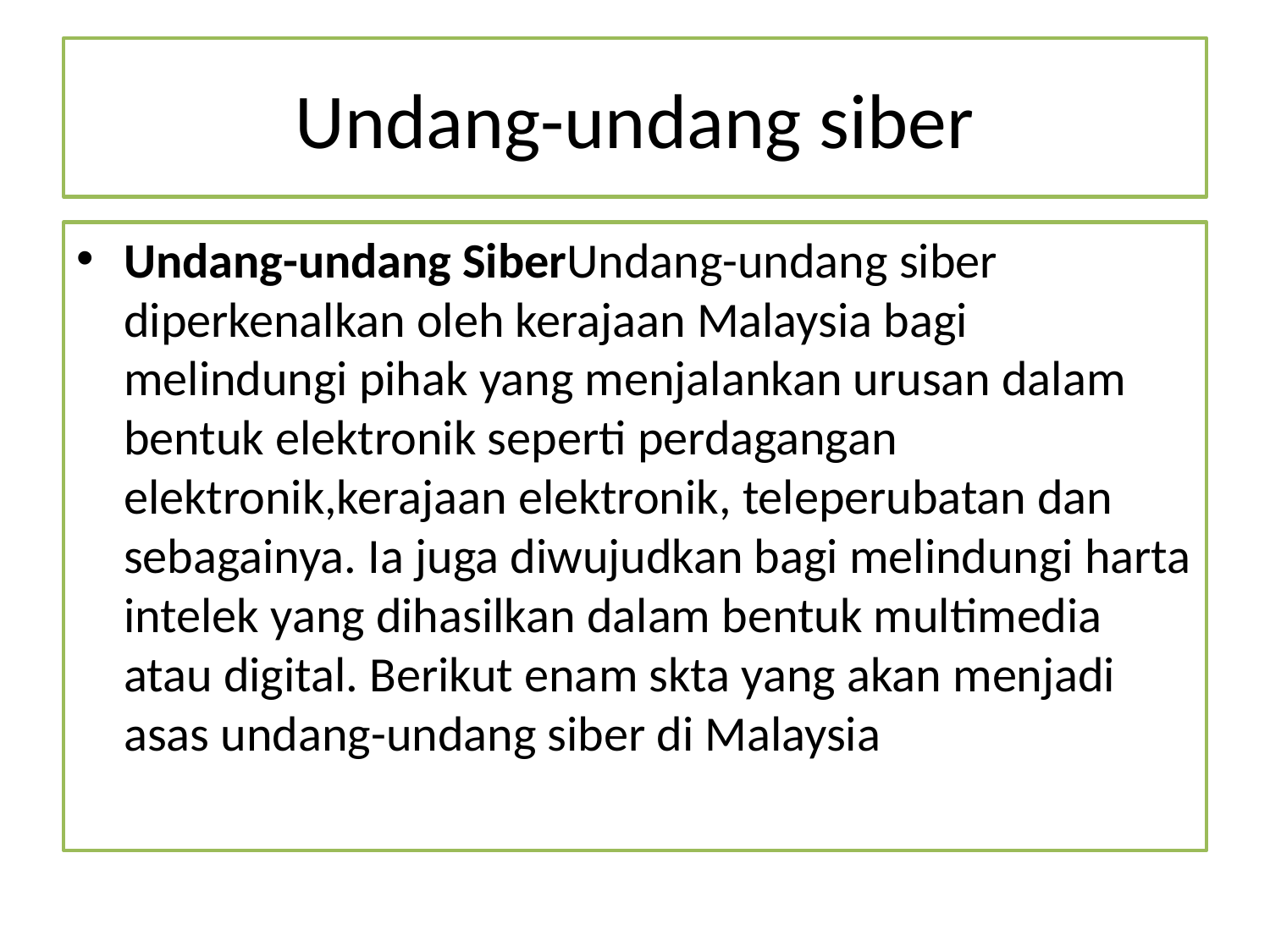

# Undang-undang siber
Undang-undang SiberUndang-undang siber diperkenalkan oleh kerajaan Malaysia bagi melindungi pihak yang menjalankan urusan dalam bentuk elektronik seperti perdagangan elektronik,kerajaan elektronik, teleperubatan dan sebagainya. Ia juga diwujudkan bagi melindungi harta intelek yang dihasilkan dalam bentuk multimedia atau digital. Berikut enam skta yang akan menjadi asas undang-undang siber di Malaysia